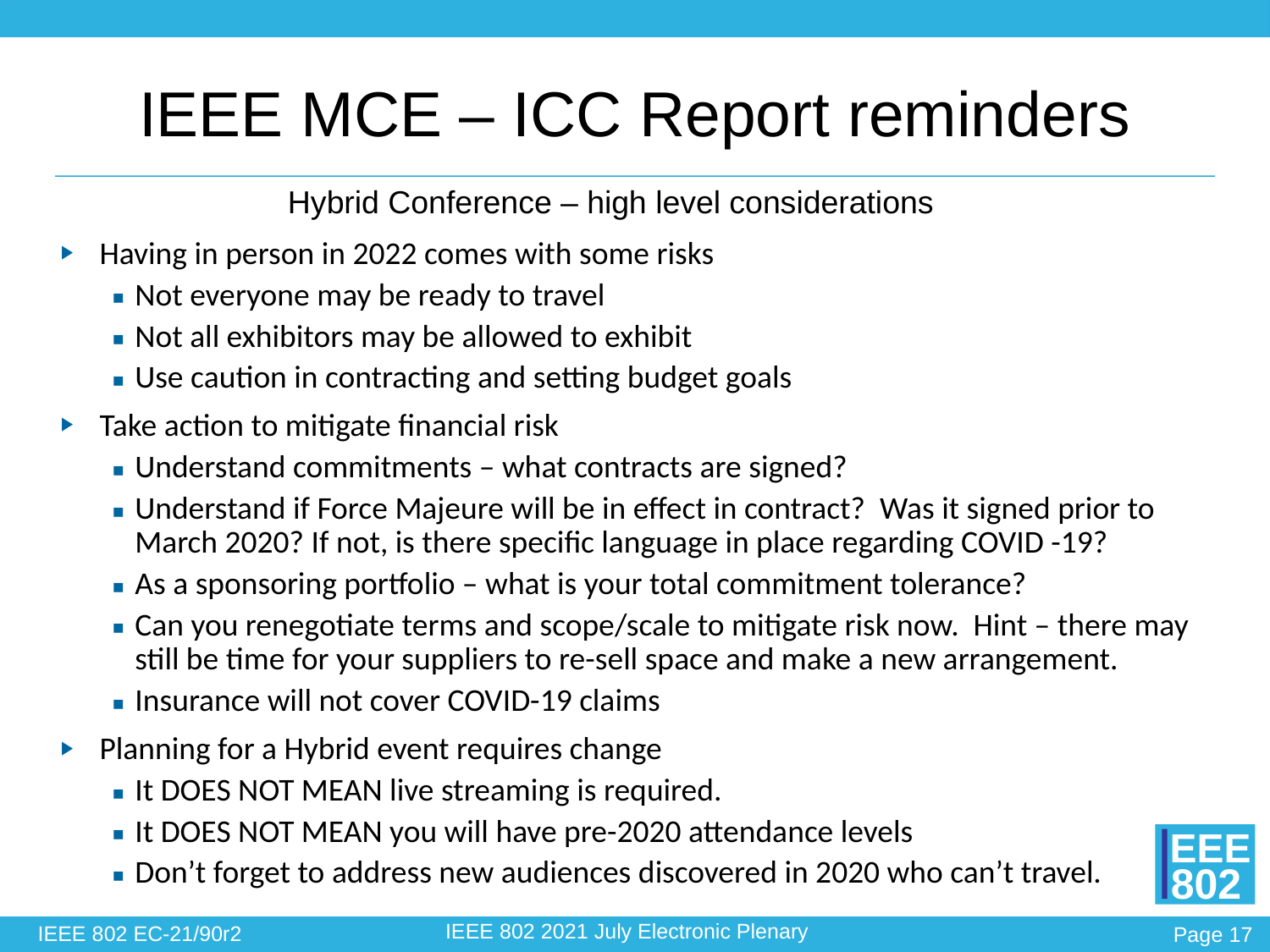

# IEEE MCE – ICC Report reminders
Hybrid Conference – high level considerations
Having in person in 2022 comes with some risks
Not everyone may be ready to travel
Not all exhibitors may be allowed to exhibit
Use caution in contracting and setting budget goals
Take action to mitigate financial risk
Understand commitments – what contracts are signed?
Understand if Force Majeure will be in effect in contract?  Was it signed prior to March 2020? If not, is there specific language in place regarding COVID -19?
As a sponsoring portfolio – what is your total commitment tolerance?
Can you renegotiate terms and scope/scale to mitigate risk now.  Hint – there may still be time for your suppliers to re-sell space and make a new arrangement.
Insurance will not cover COVID-19 claims
Planning for a Hybrid event requires change
It DOES NOT MEAN live streaming is required.
It DOES NOT MEAN you will have pre-2020 attendance levels
Don’t forget to address new audiences discovered in 2020 who can’t travel.

IEEE 802 EC-21/90r2